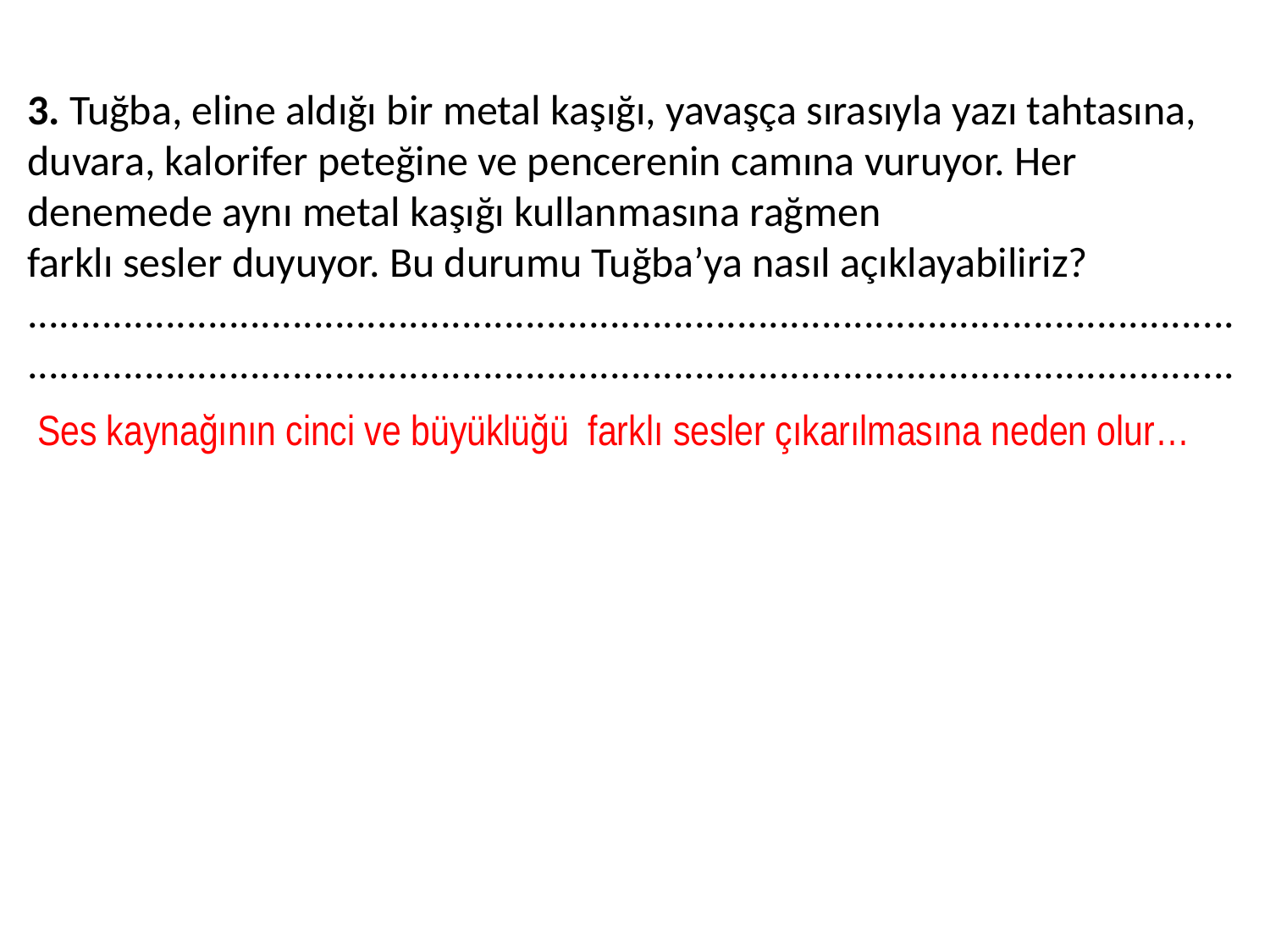

3. Tuğba, eline aldığı bir metal kaşığı, yavaşça sırasıyla yazı tahtasına, duvara, kalorifer peteğine ve pencerenin camına vuruyor. Her denemede aynı metal kaşığı kullanmasına rağmen
farklı sesler duyuyor. Bu durumu Tuğba’ya nasıl açıklayabiliriz?
....................................................................................................................................................................................................................................
Ses kaynağının cinci ve büyüklüğü  farklı sesler çıkarılmasına neden olur…